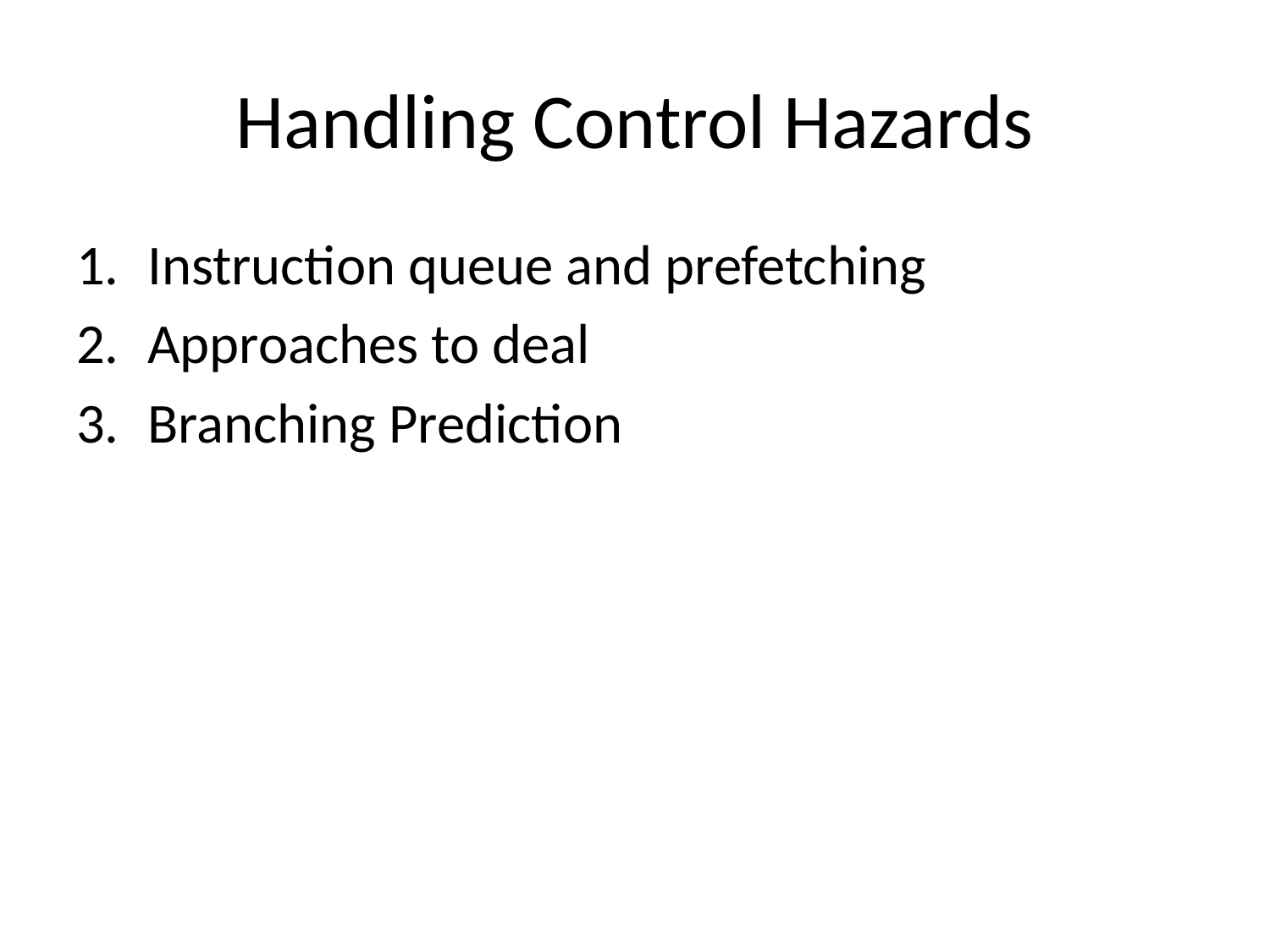

# Handling Control Hazards
Instruction queue and prefetching
Approaches to deal
Branching Prediction